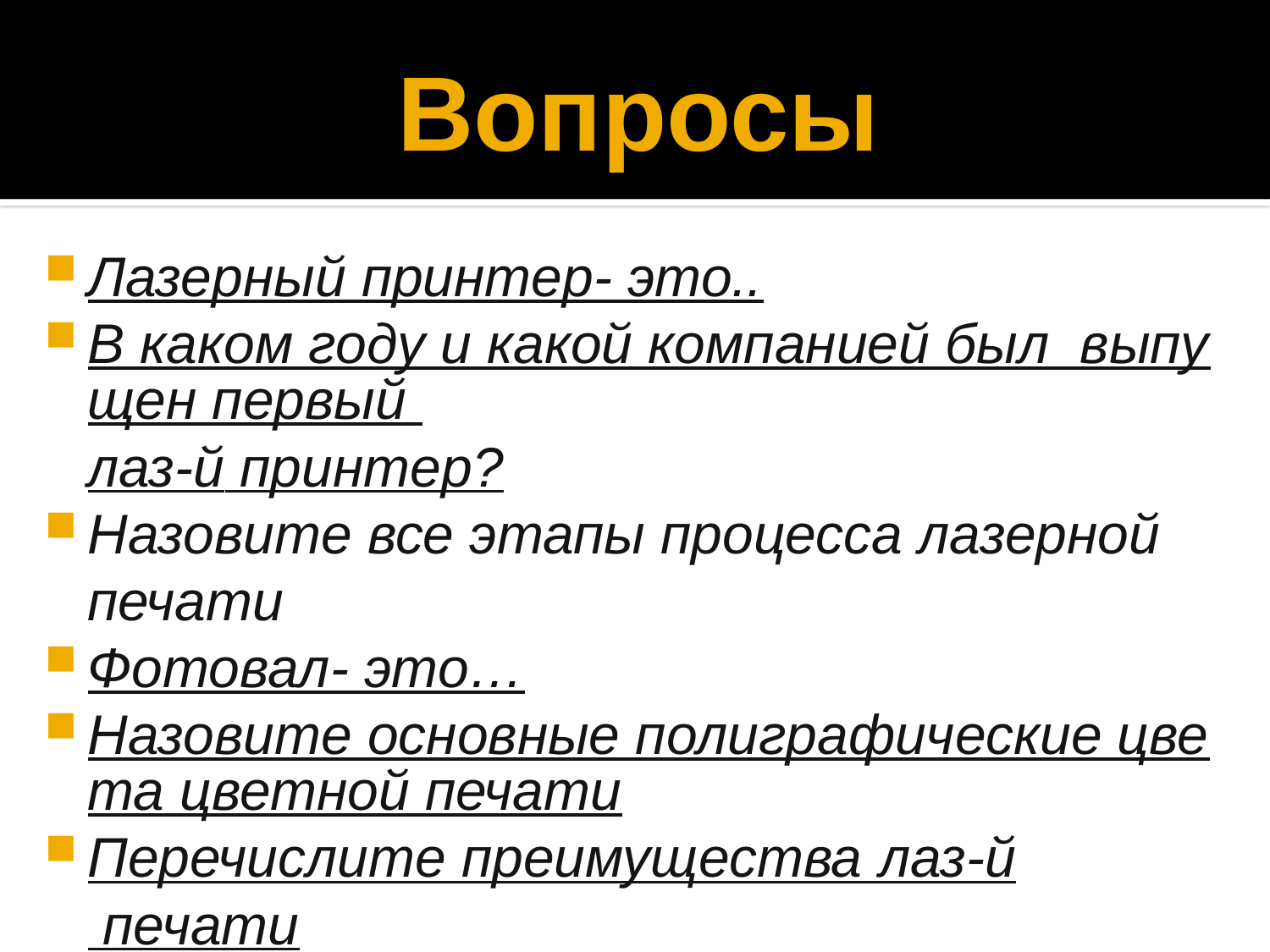

# Вопросы
Лазерный принтер- это..
В каком году и какой компанией был  выпущен первый лаз-й принтер?
Назовите все этапы процесса лазерной печати
Фотовал- это…
Назовите основные полиграфические цвета цветной печати
Перечислите преимущества лаз-й печати
Перечислите недостатки лаз-й печати